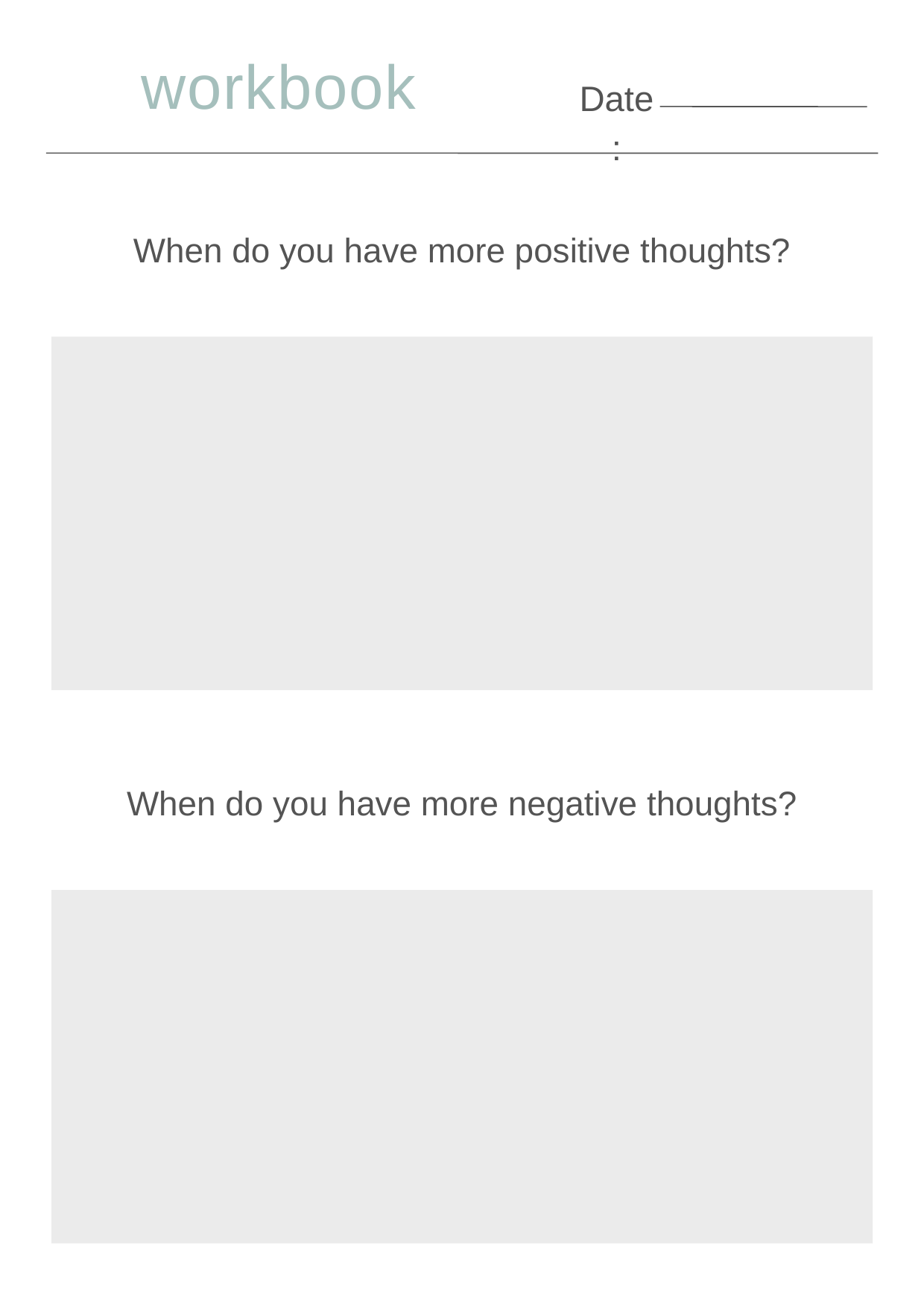

workbook
Date:

When do you have more positive thoughts?

When do you have more negative thoughts?